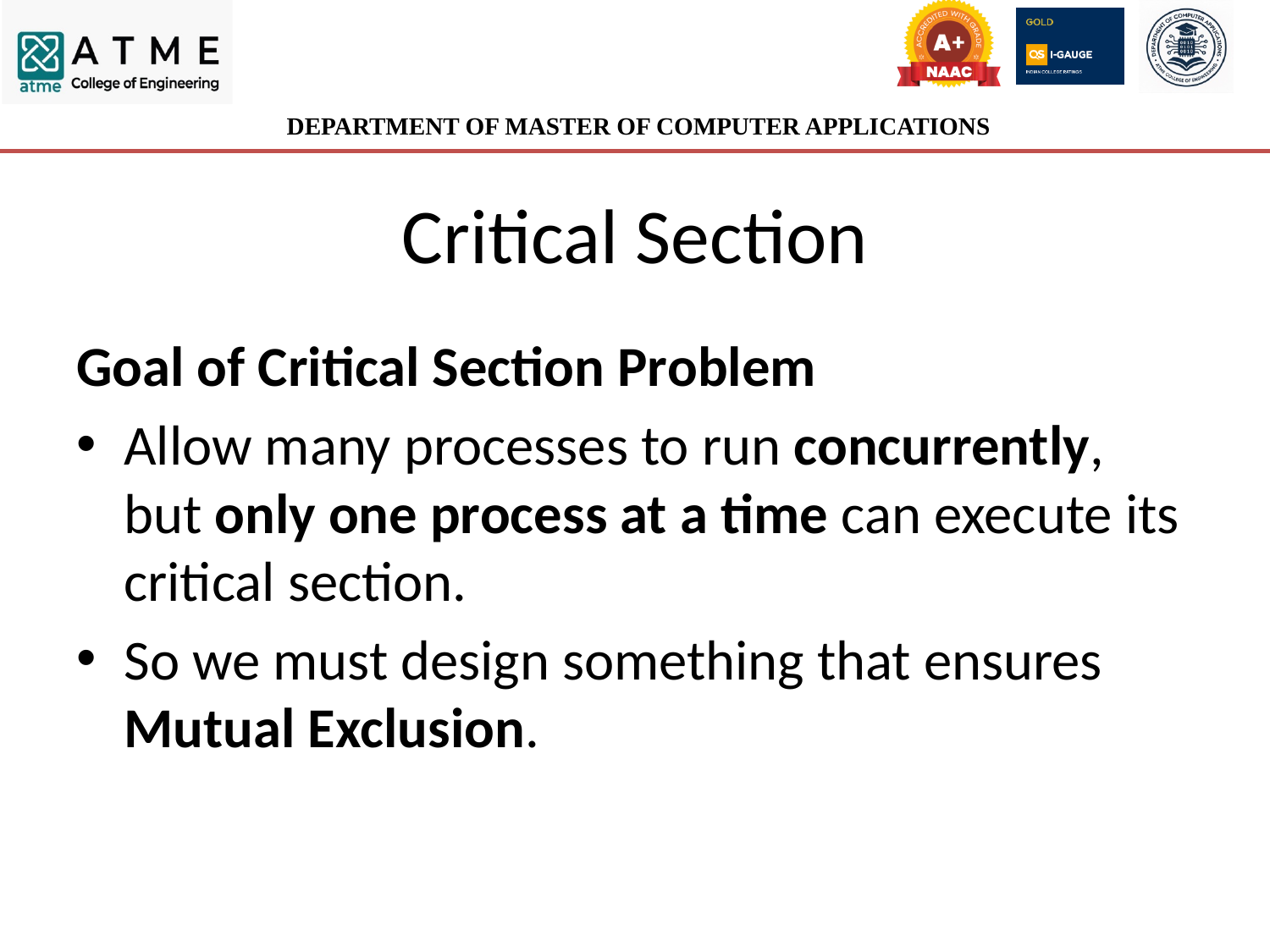

# Critical Section
Goal of Critical Section Problem
Allow many processes to run concurrently,
but only one process at a time can execute its critical section.
So we must design something that ensures Mutual Exclusion.